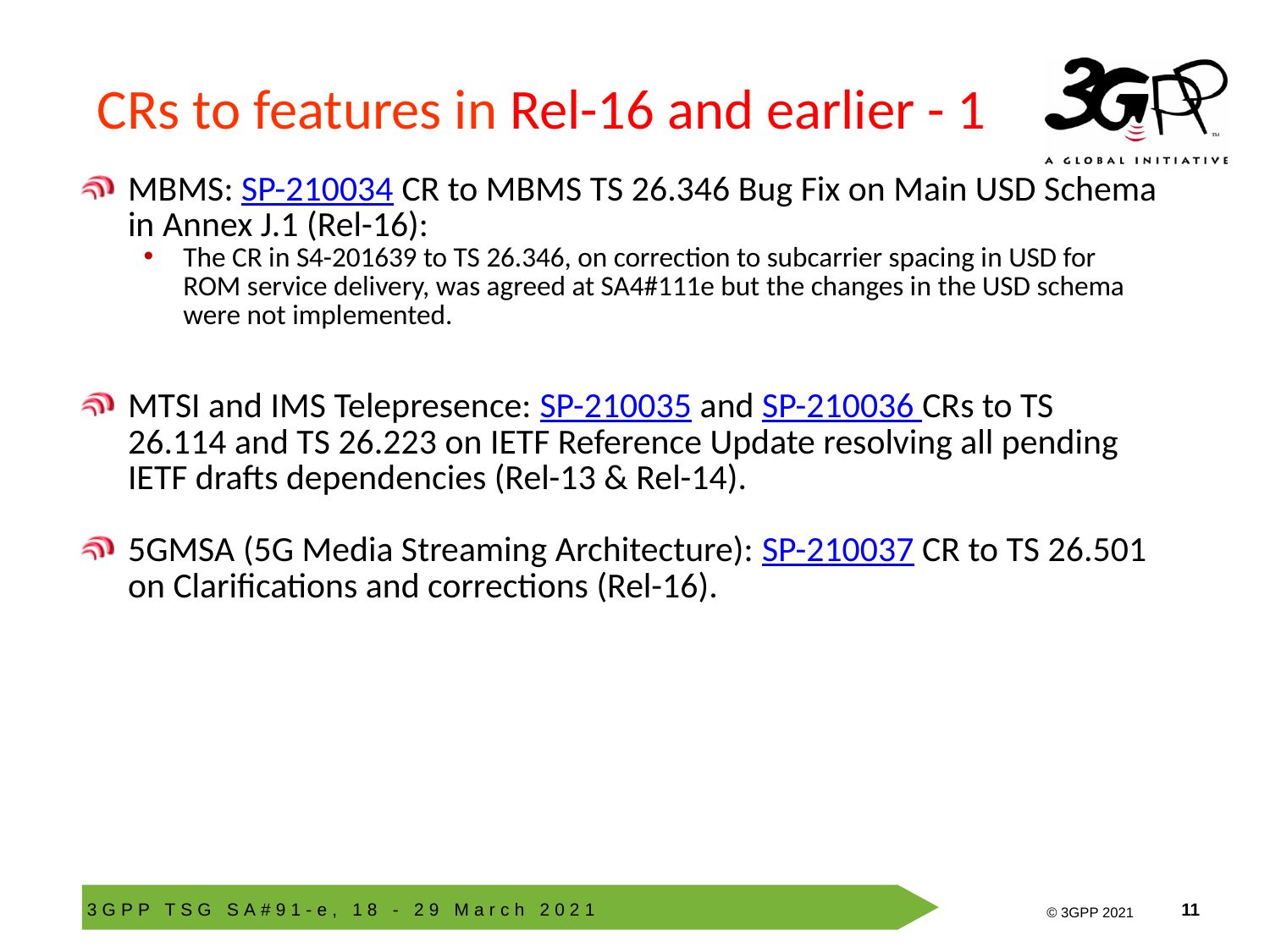

# CRs to features in Rel-16 and earlier - 1
MBMS: SP-210034 CR to MBMS TS 26.346 Bug Fix on Main USD Schema in Annex J.1 (Rel-16):
The CR in S4-201639 to TS 26.346, on correction to subcarrier spacing in USD for ROM service delivery, was agreed at SA4#111e but the changes in the USD schema were not implemented.

MTSI and IMS Telepresence: SP-210035 and SP-210036 CRs to TS 26.114 and TS 26.223 on IETF Reference Update resolving all pending IETF drafts dependencies (Rel-13 & Rel-14).

5GMSA (5G Media Streaming Architecture): SP-210037 CR to TS 26.501 on Clarifications and corrections (Rel-16).